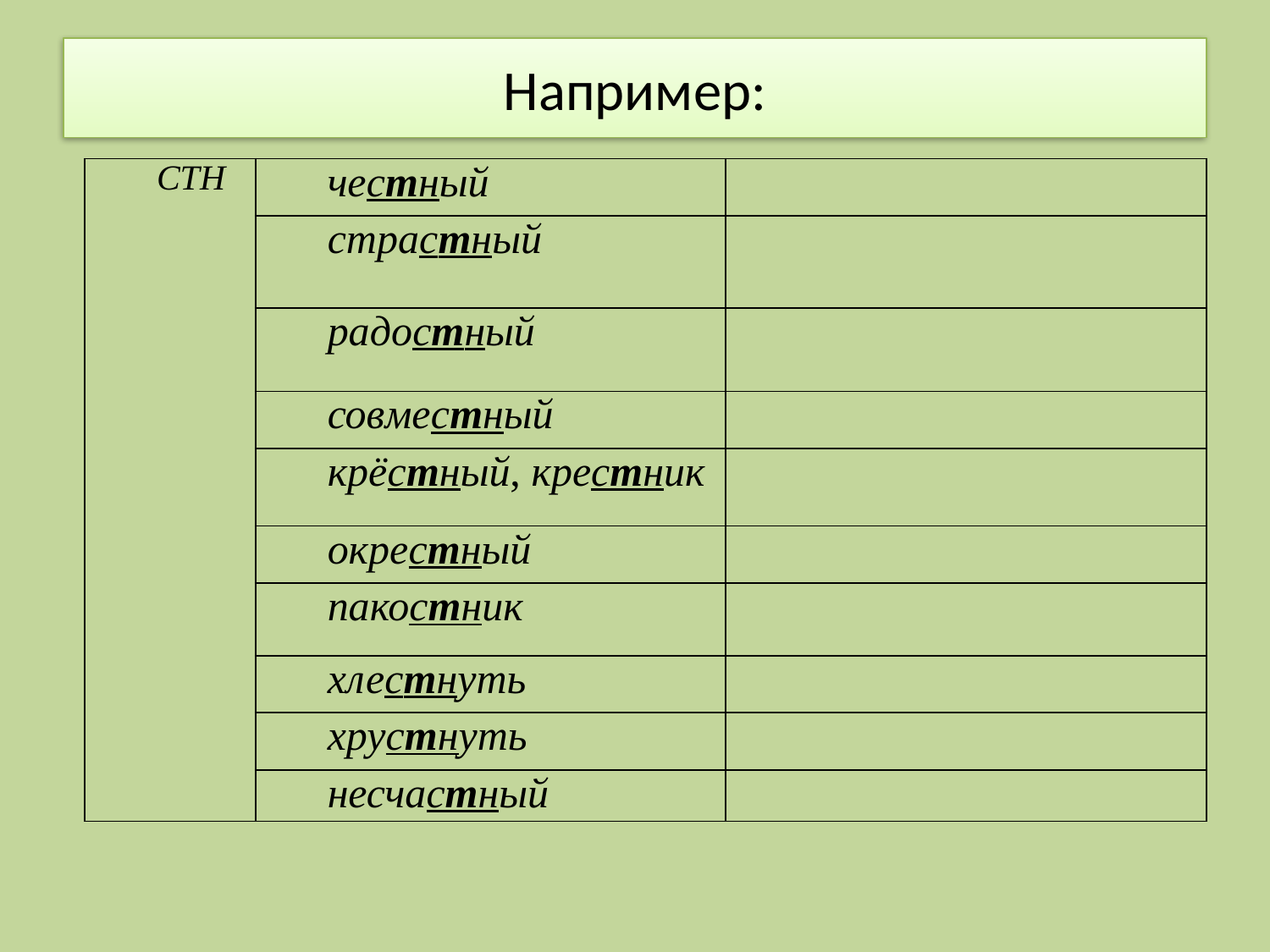

# Например:
| СТН | честный |  |
| --- | --- | --- |
|  | страстный |  |
|  | радостный |  |
|  | совместный |  |
|  | крёстный, крестник |  |
|  | окрестный |  |
|  | пакостник |  |
|  | хлестнуть |  |
|  | хрустнуть |  |
|  | несчастный |  |